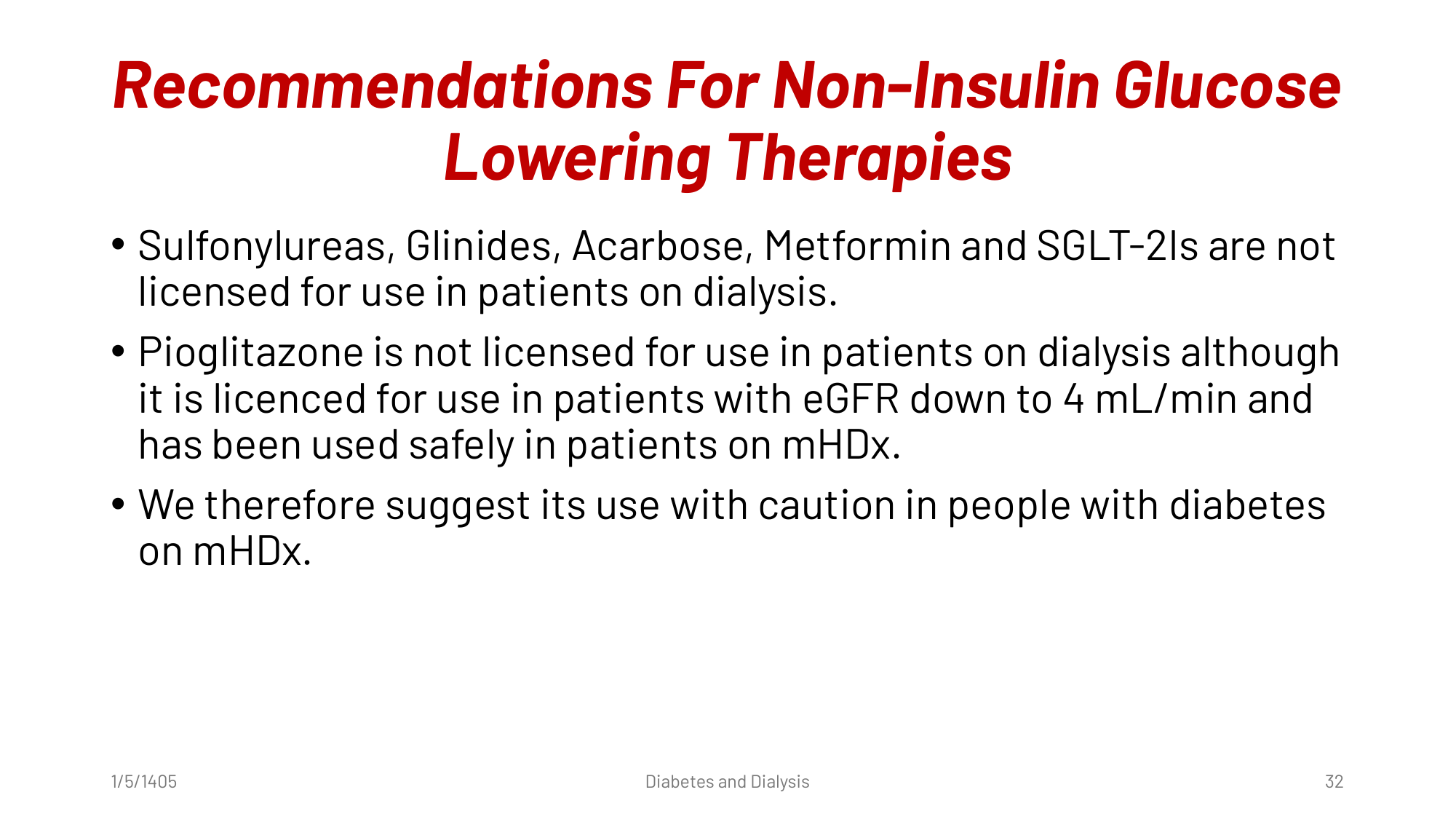

# Recommendations For Non-Insulin Glucose Lowering Therapies
Sulfonylureas, Glinides, Acarbose, Metformin and SGLT-2Is are not licensed for use in patients on dialysis.
Pioglitazone is not licensed for use in patients on dialysis although it is licenced for use in patients with eGFR down to 4 mL/min and has been used safely in patients on mHDx.
We therefore suggest its use with caution in people with diabetes on mHDx.

1/5/1405
Diabetes and Dialysis
32